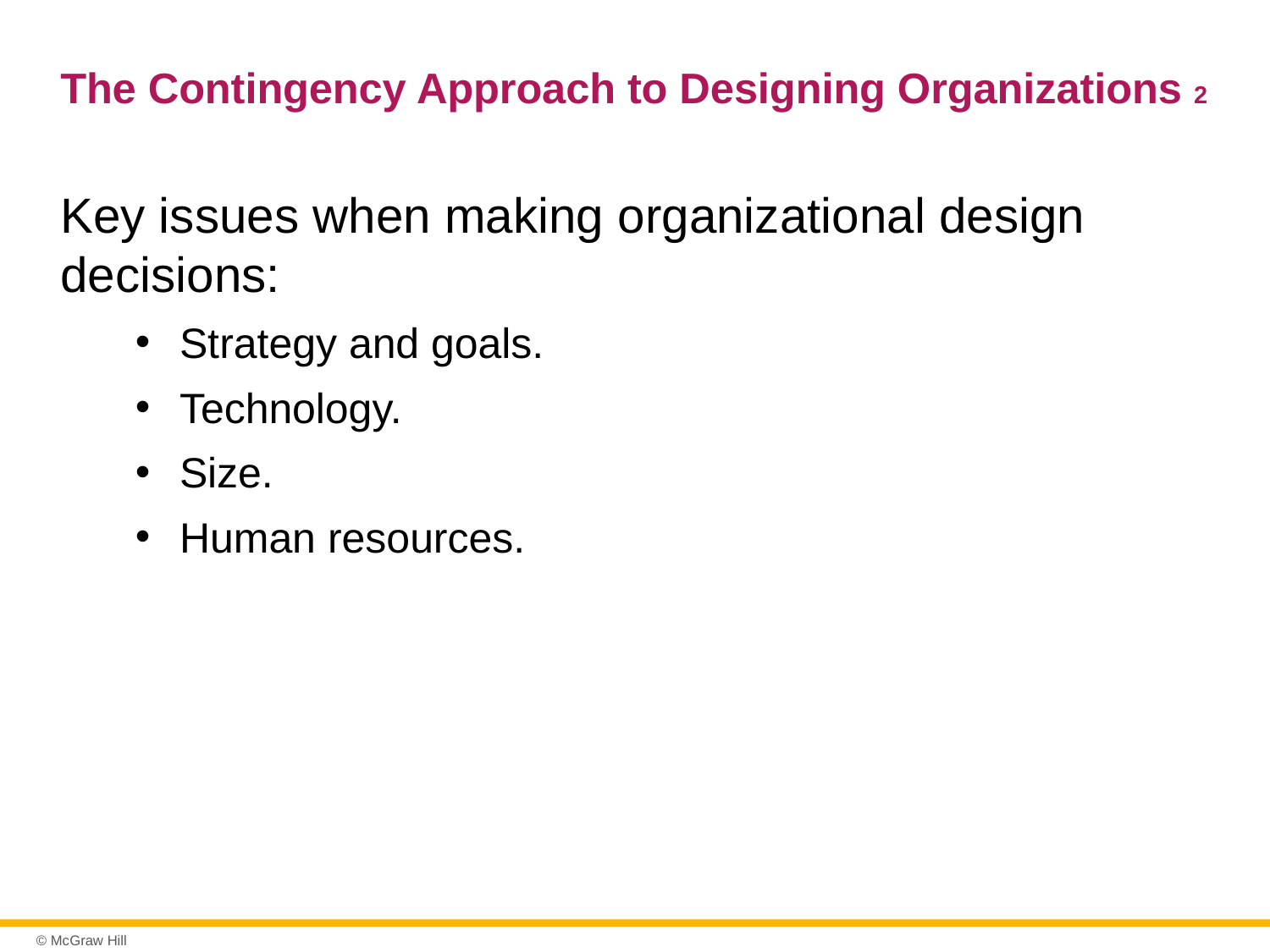

# The Contingency Approach to Designing Organizations 2
Key issues when making organizational design decisions:
Strategy and goals.
Technology.
Size.
Human resources.